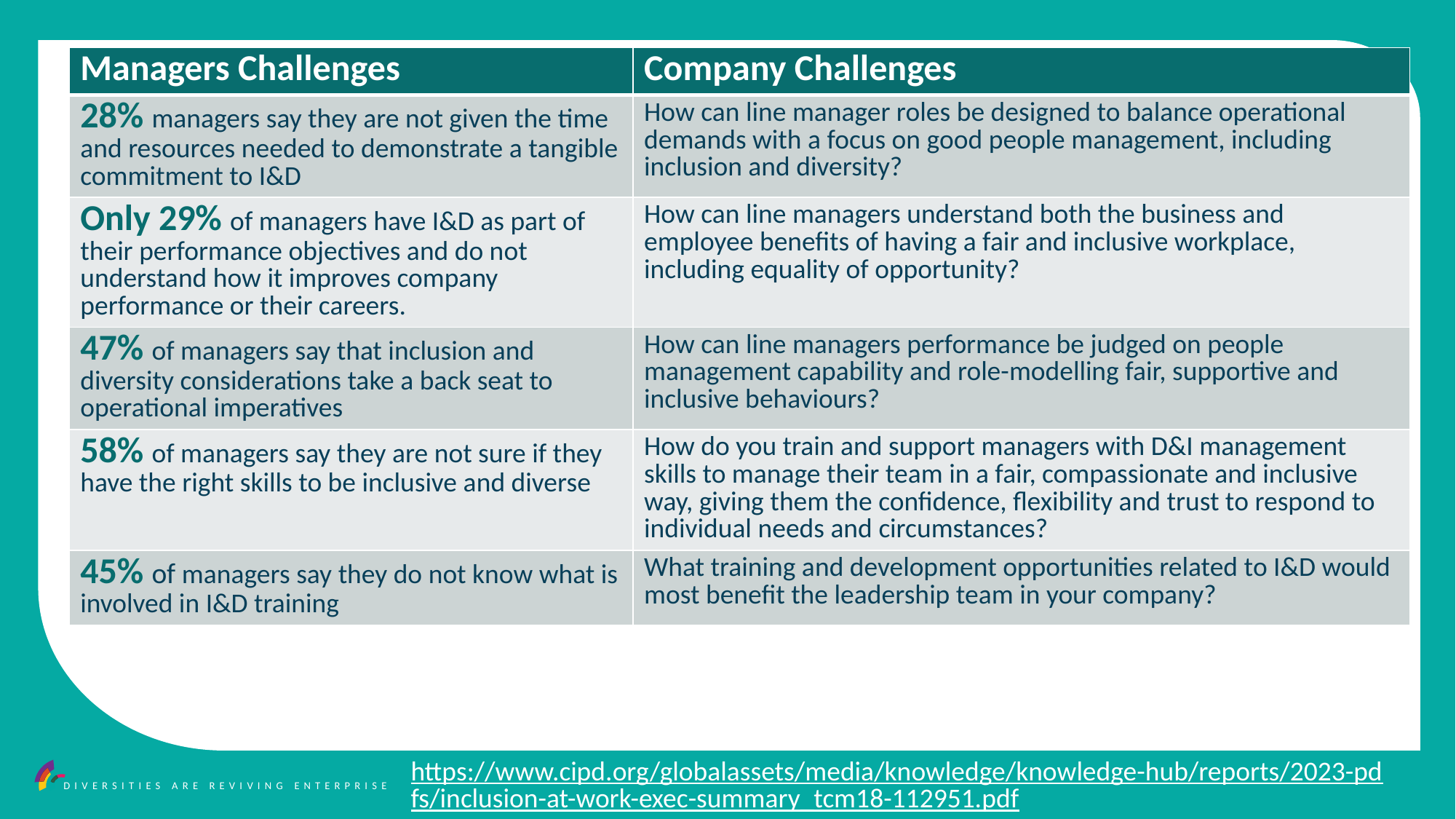

| Managers Challenges | Company Challenges |
| --- | --- |
| 28% managers say they are not given the time and resources needed to demonstrate a tangible commitment to I&D | How can line manager roles be designed to balance operational demands with a focus on good people management, including inclusion and diversity? |
| Only 29% of managers have I&D as part of their performance objectives and do not understand how it improves company performance or their careers. | How can line managers understand both the business and employee benefits of having a fair and inclusive workplace, including equality of opportunity? |
| 47% of managers say that inclusion and diversity considerations take a back seat to operational imperatives | How can line managers performance be judged on people management capability and role-modelling fair, supportive and inclusive behaviours? |
| 58% of managers say they are not sure if they have the right skills to be inclusive and diverse | How do you train and support managers with D&I management skills to manage their team in a fair, compassionate and inclusive way, giving them the confidence, flexibility and trust to respond to individual needs and circumstances? |
| 45% of managers say they do not know what is involved in I&D training | What training and development opportunities related to I&D would most benefit the leadership team in your company? |
https://www.cipd.org/globalassets/media/knowledge/knowledge-hub/reports/2023-pdfs/inclusion-at-work-exec-summary_tcm18-112951.pdf